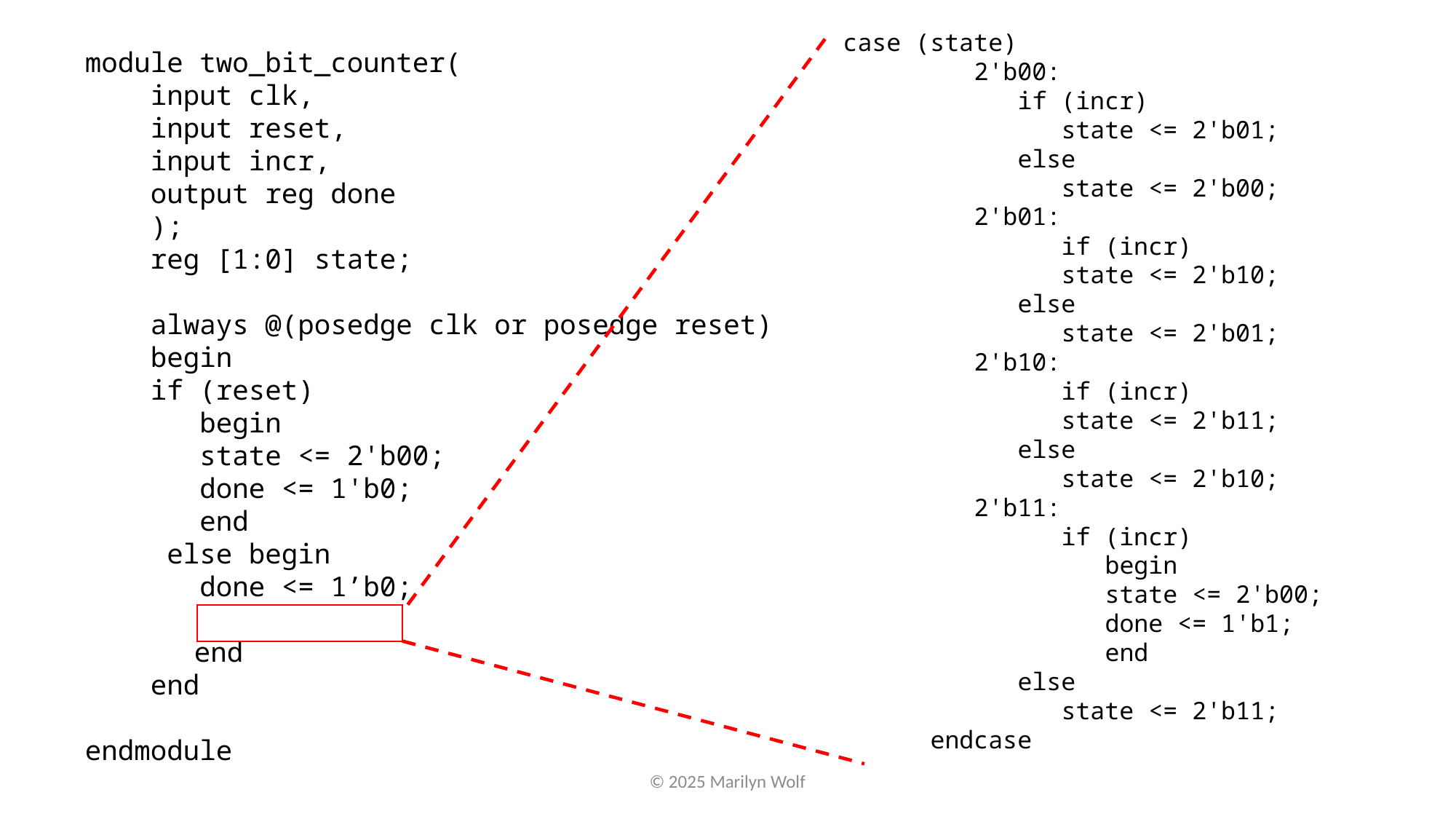

case (state)
          2'b00:
             if (incr)
                state <= 2'b01;
             else
                state <= 2'b00;
          2'b01:
                if (incr)
                state <= 2'b10;
             else
                state <= 2'b01;
          2'b10:
                if (incr)
                state <= 2'b11;
             else
                state <= 2'b10;
          2'b11:
                if (incr)
                   begin
                   state <= 2'b00;
                   done <= 1'b1;
                   end
             else
                state <= 2'b11;
       endcase
module two_bit_counter(
    input clk,
    input reset,
    input incr,
    output reg done
    );
    reg [1:0] state;

    always @(posedge clk or posedge reset)
    begin
    if (reset)
       begin
       state <= 2'b00;
       done <= 1'b0;
       end
     else begin
       done <= 1’b0;

	end
    end

endmodule

© 2025 Marilyn Wolf